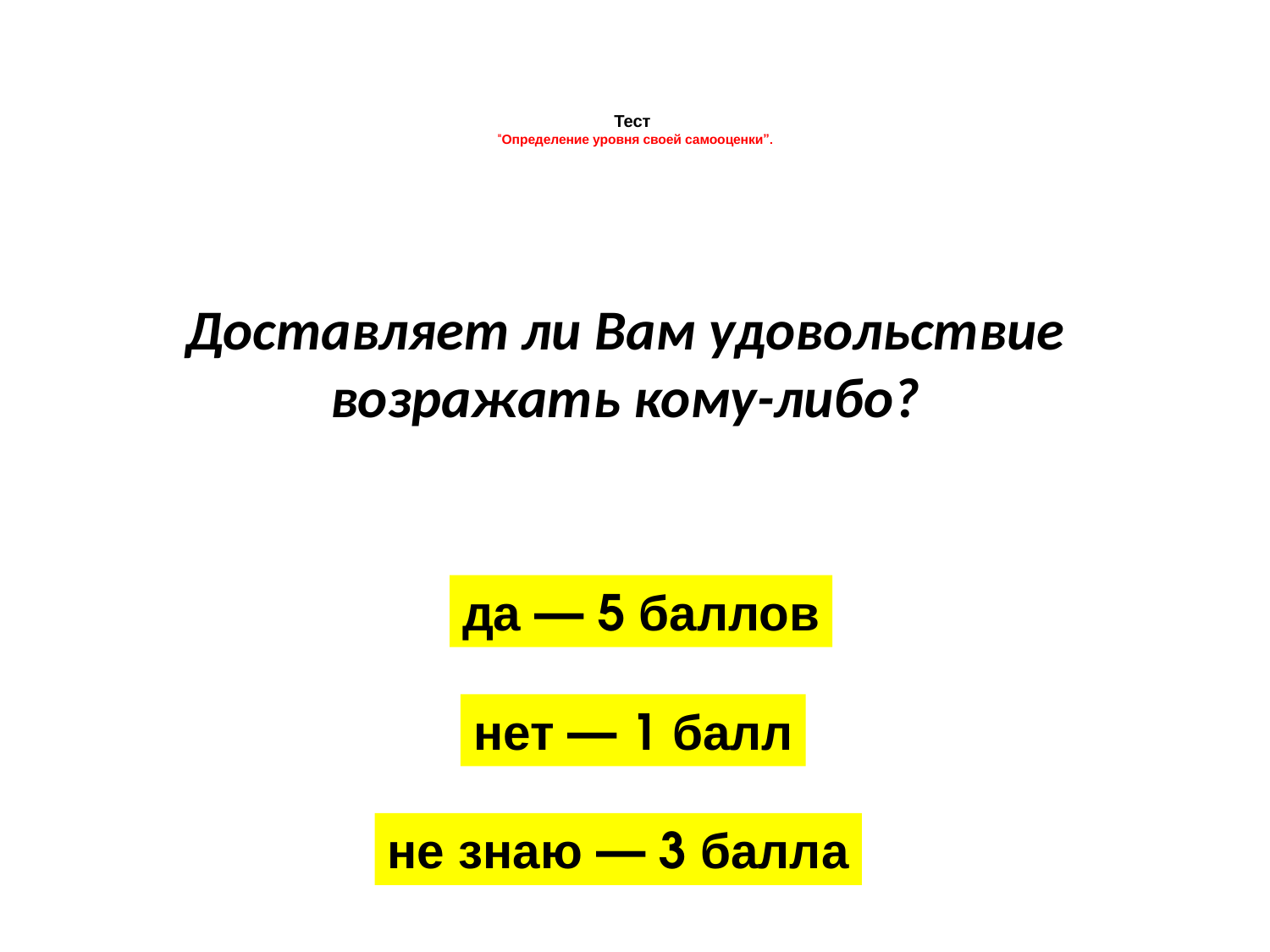

# Тест "Определение уровня своей самооценки”.

Доставляет ли Вам удовольствие
возражать кому-либо?
да — 5 баллов
нет — 1 балл
не знаю — 3 балла